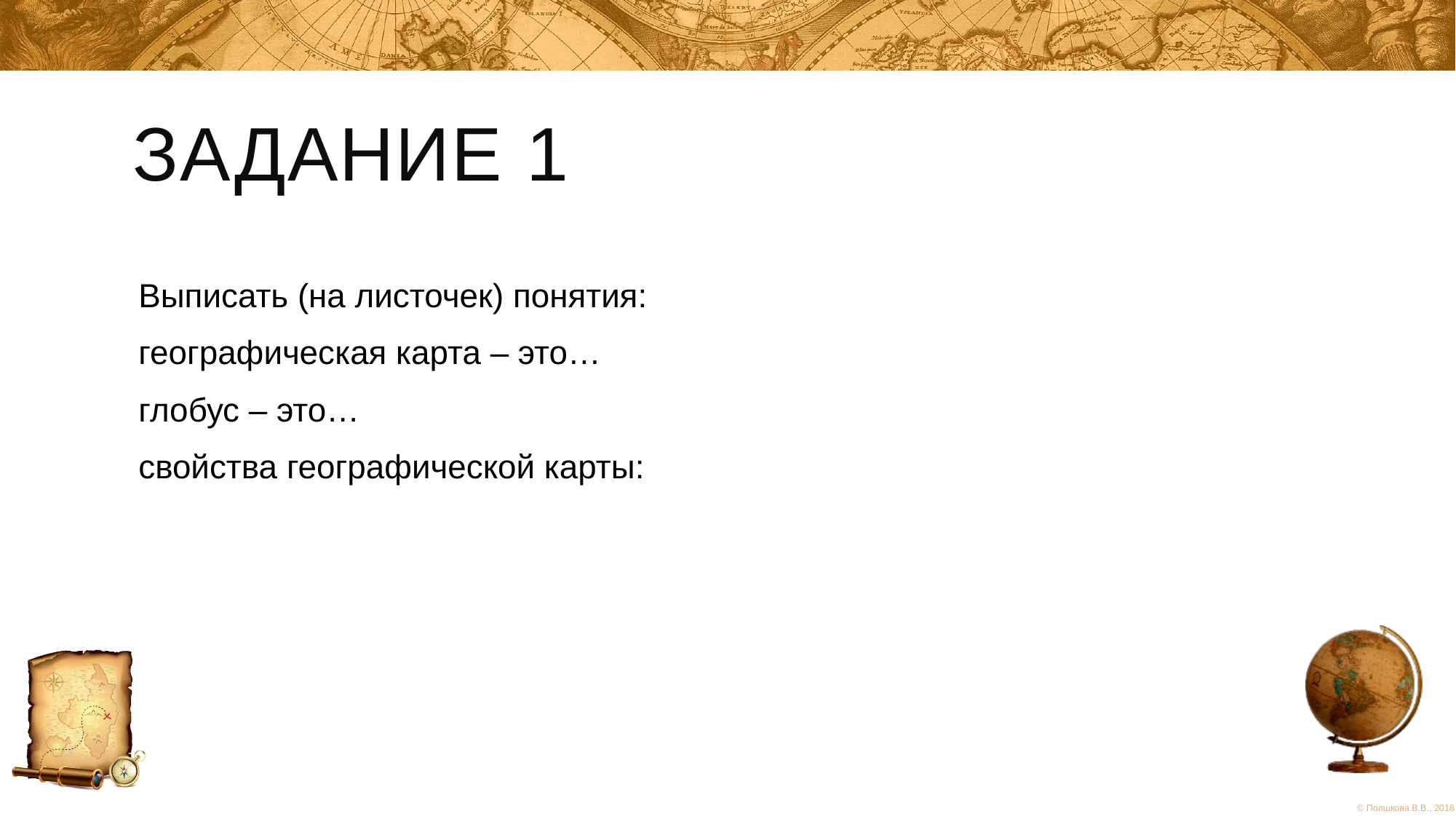

# Задание 1
Выписать (на листочек) понятия:
географическая карта – это…
глобус – это…
свойства географической карты: